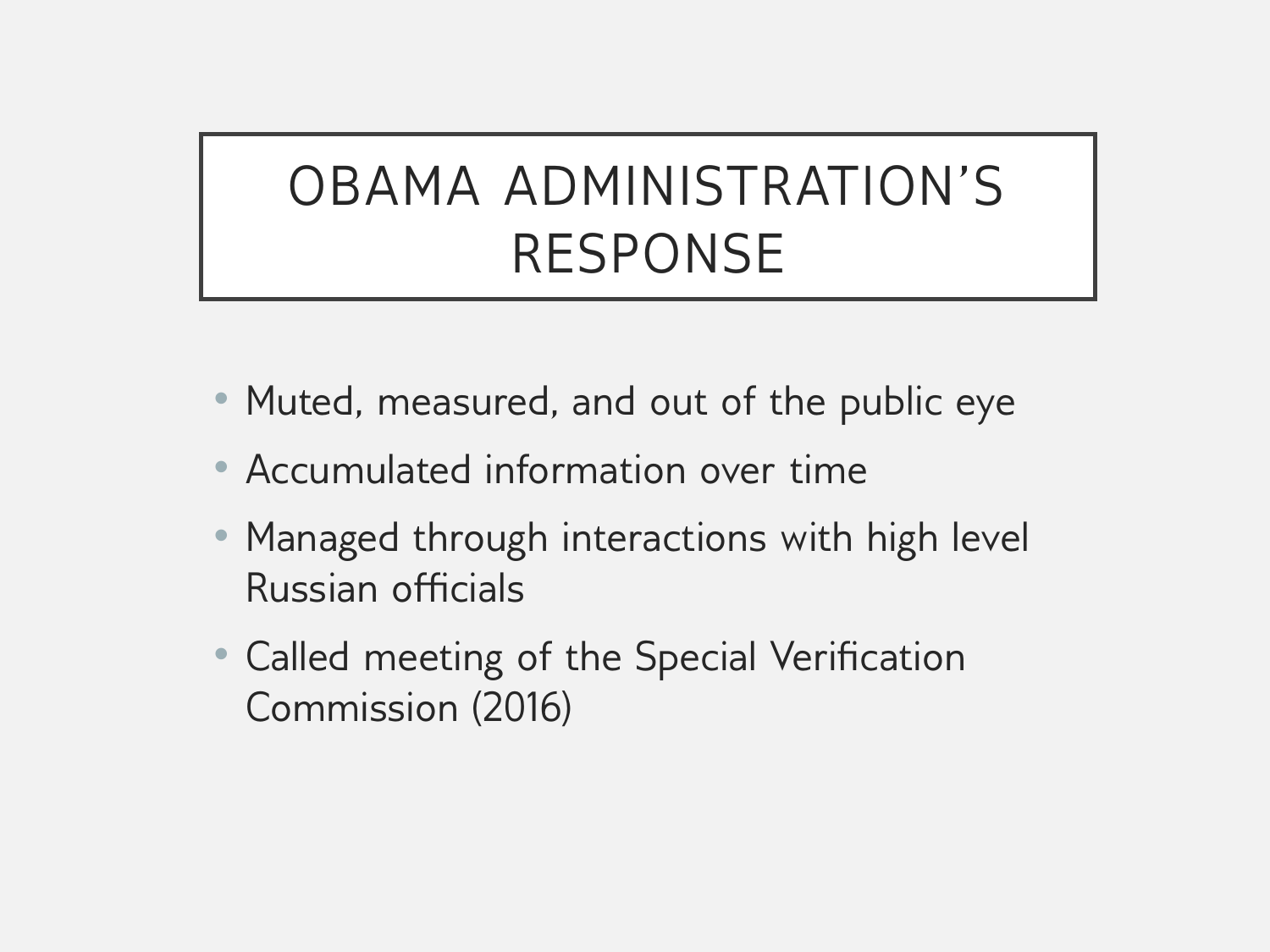

# Obama administration’s response
Muted, measured, and out of the public eye
Accumulated information over time
Managed through interactions with high level Russian officials
Called meeting of the Special Verification Commission (2016)